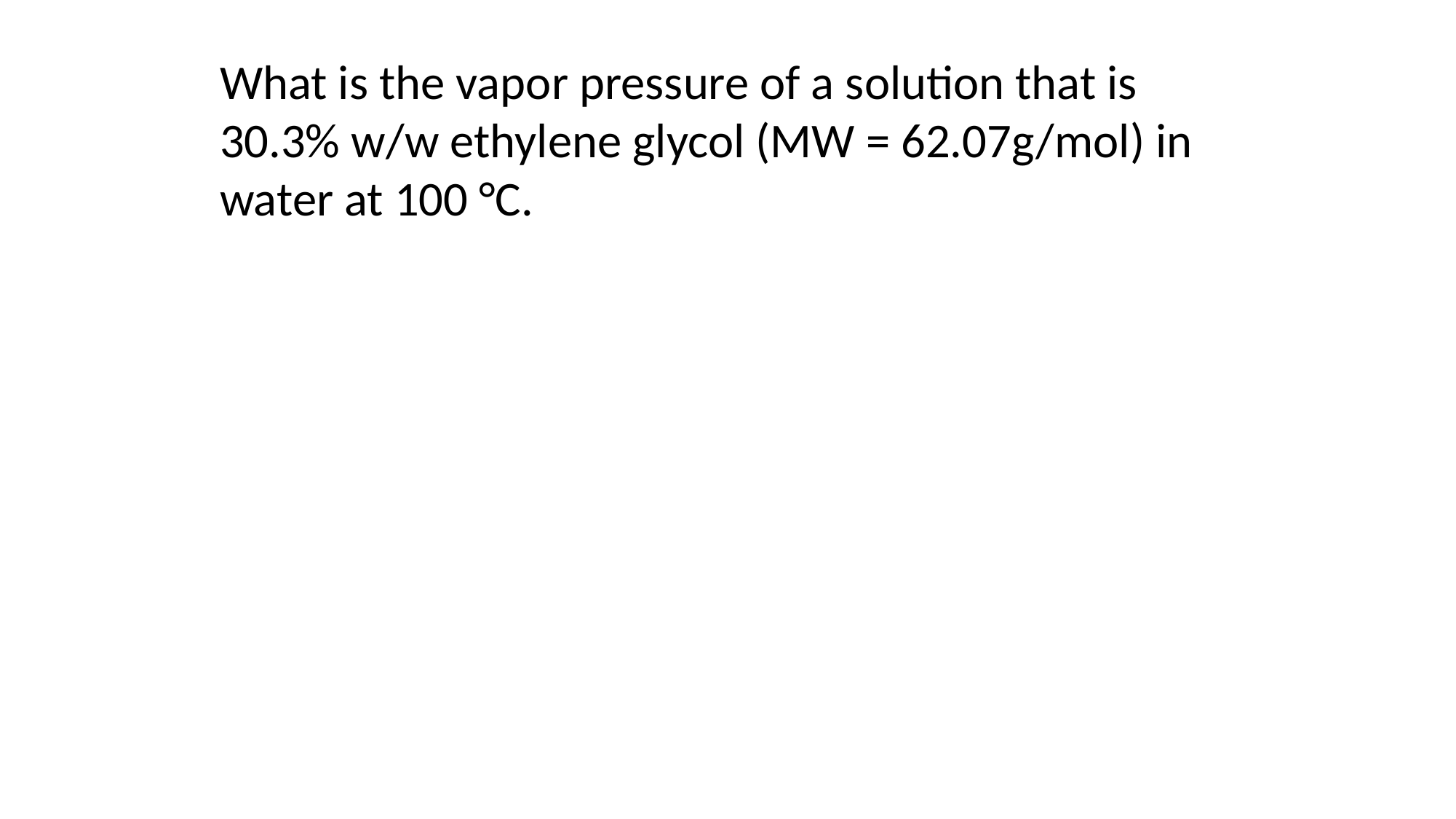

What is the vapor pressure of a solution that is 30.3% w/w ethylene glycol (MW = 62.07g/mol) in water at 100 °C.